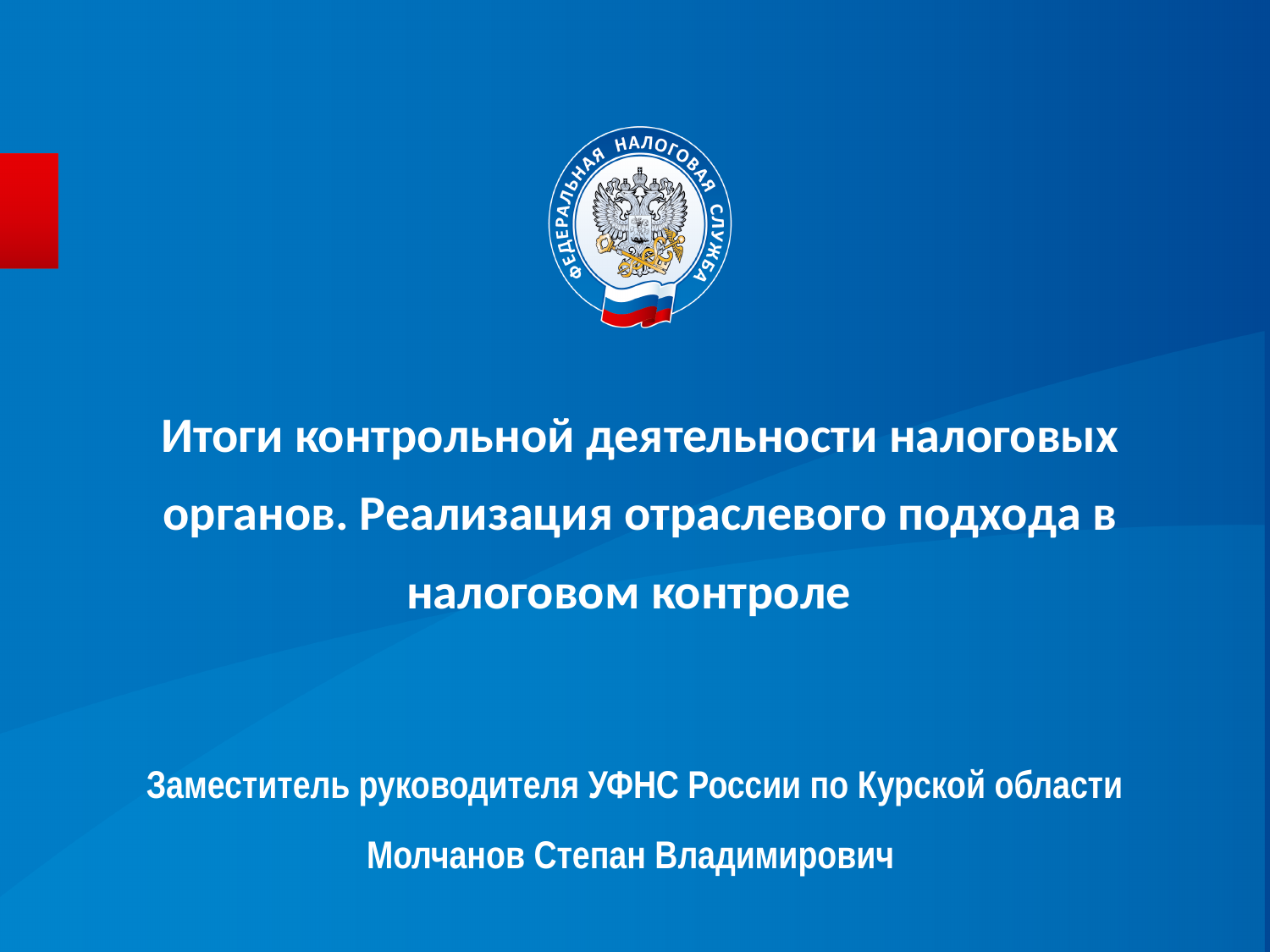

# Итоги контрольной деятельности налоговых органов. Реализация отраслевого подхода в налоговом контроле
Заместитель руководителя УФНС России по Курской области Молчанов Степан Владимирович